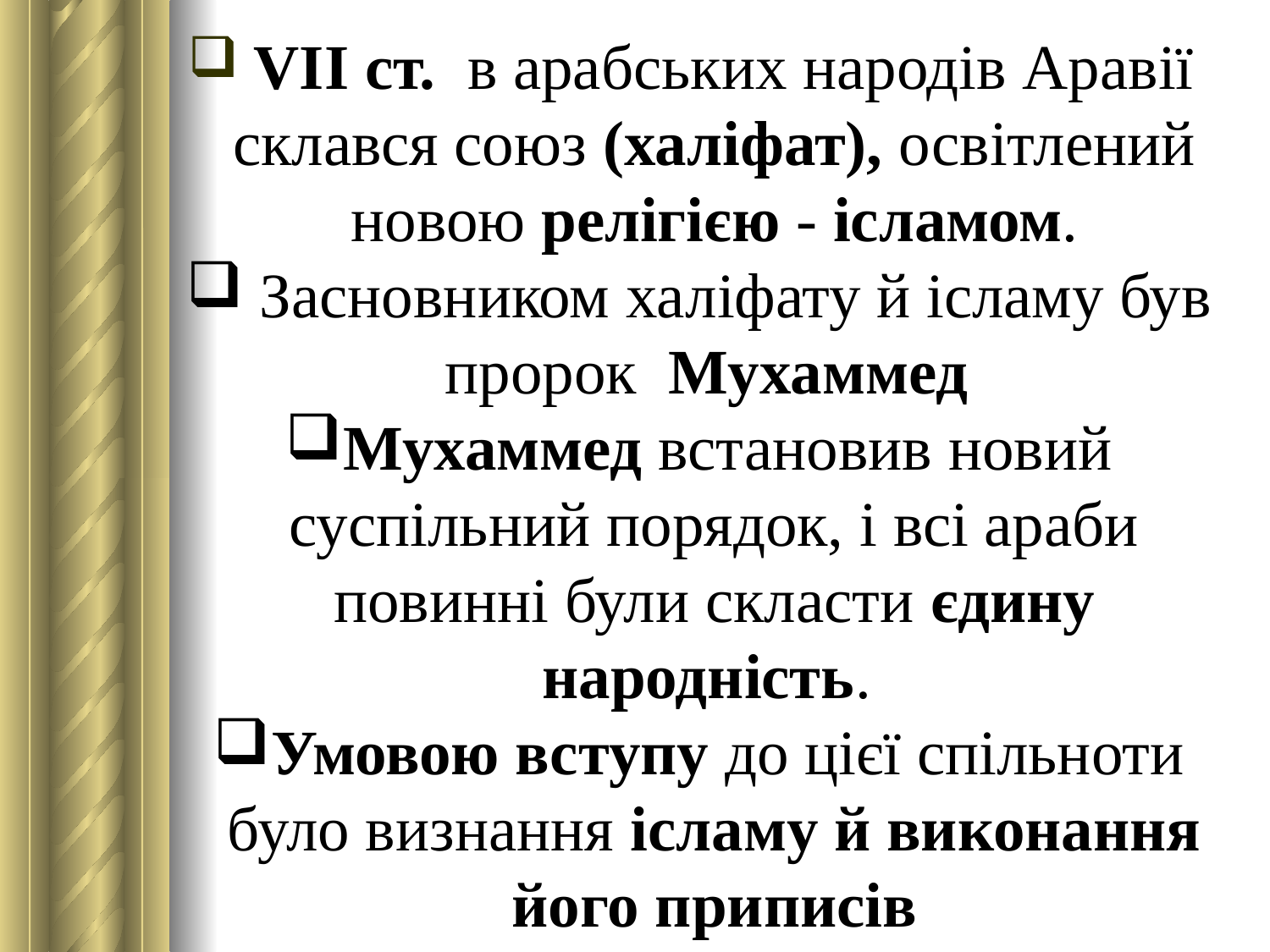

VII ст.  в арабських народів Аравії  склався союз (халіфат), освітлений новою релігією - ісламом.
 Засновником халіфату й ісламу був пророк  Мухаммед
Мухаммед встановив новий суспільний порядок, і всі араби повинні були скласти єдину народність.
Умовою вступу до цієї спільноти було визнання ісламу й виконання його приписів